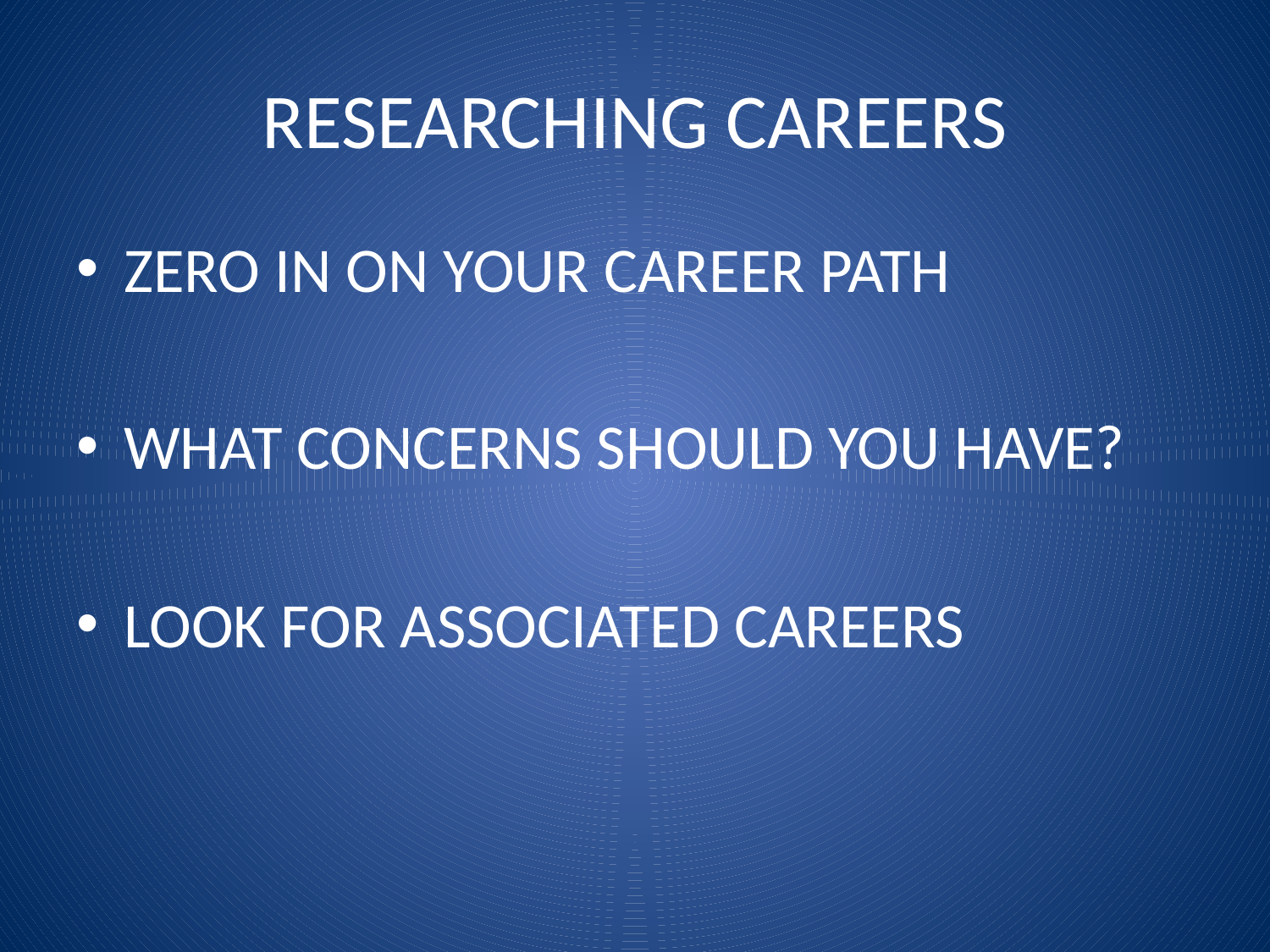

# RESEARCHING CAREERS
ZERO IN ON YOUR CAREER PATH

WHAT CONCERNS SHOULD YOU HAVE?

LOOK FOR ASSOCIATED CAREERS